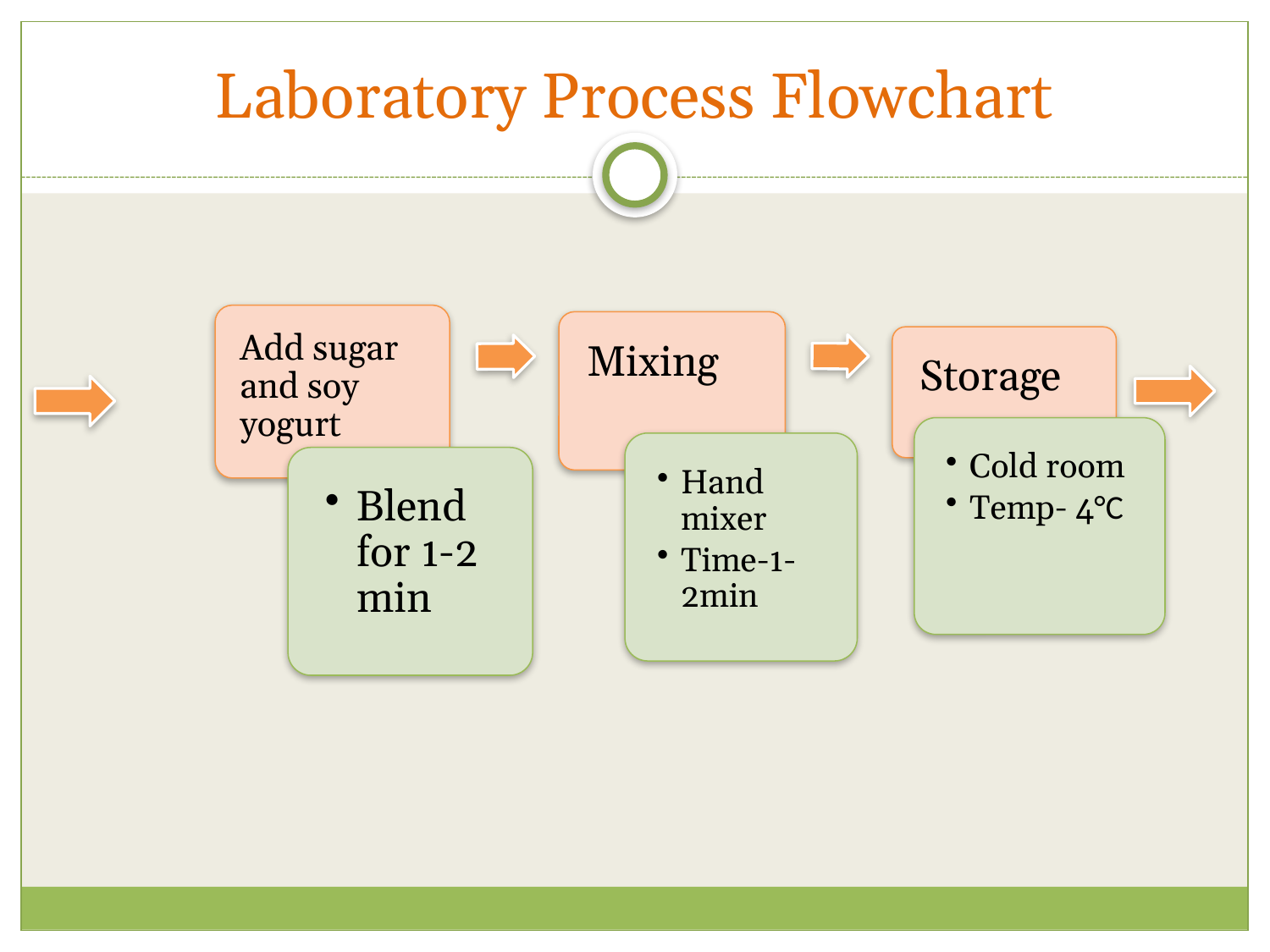

# Laboratory Process Flowchart
Add sugar and soy yogurt
Blend for 1-2 min

Mixing
Hand mixer
Time-1-2min

Storage
Cold room
Temp- 4°C